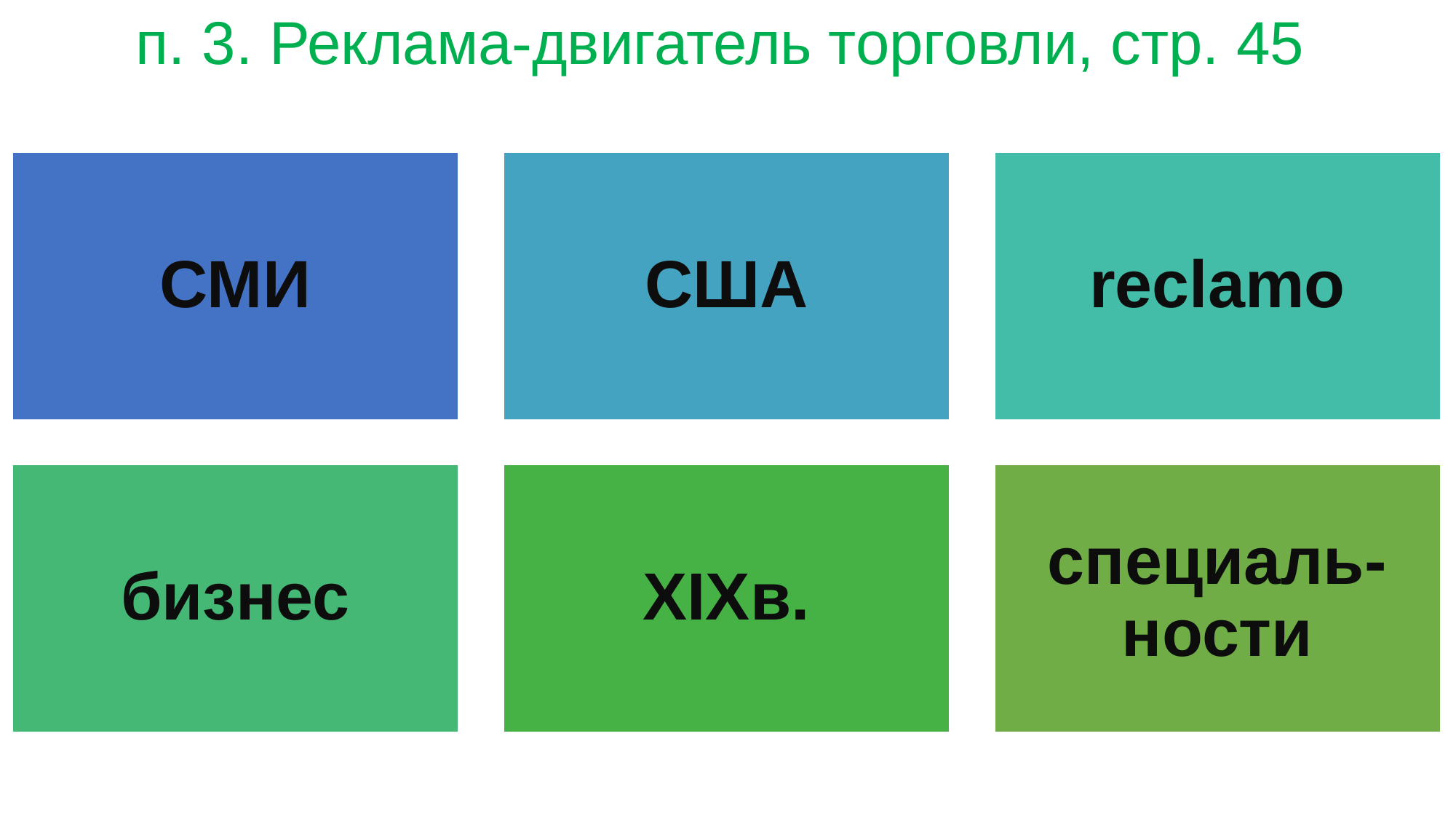

# п. 3. Реклама-двигатель торговли, стр. 45
СМИ
США
reclamo
бизнес
XIXв.
специаль-ности